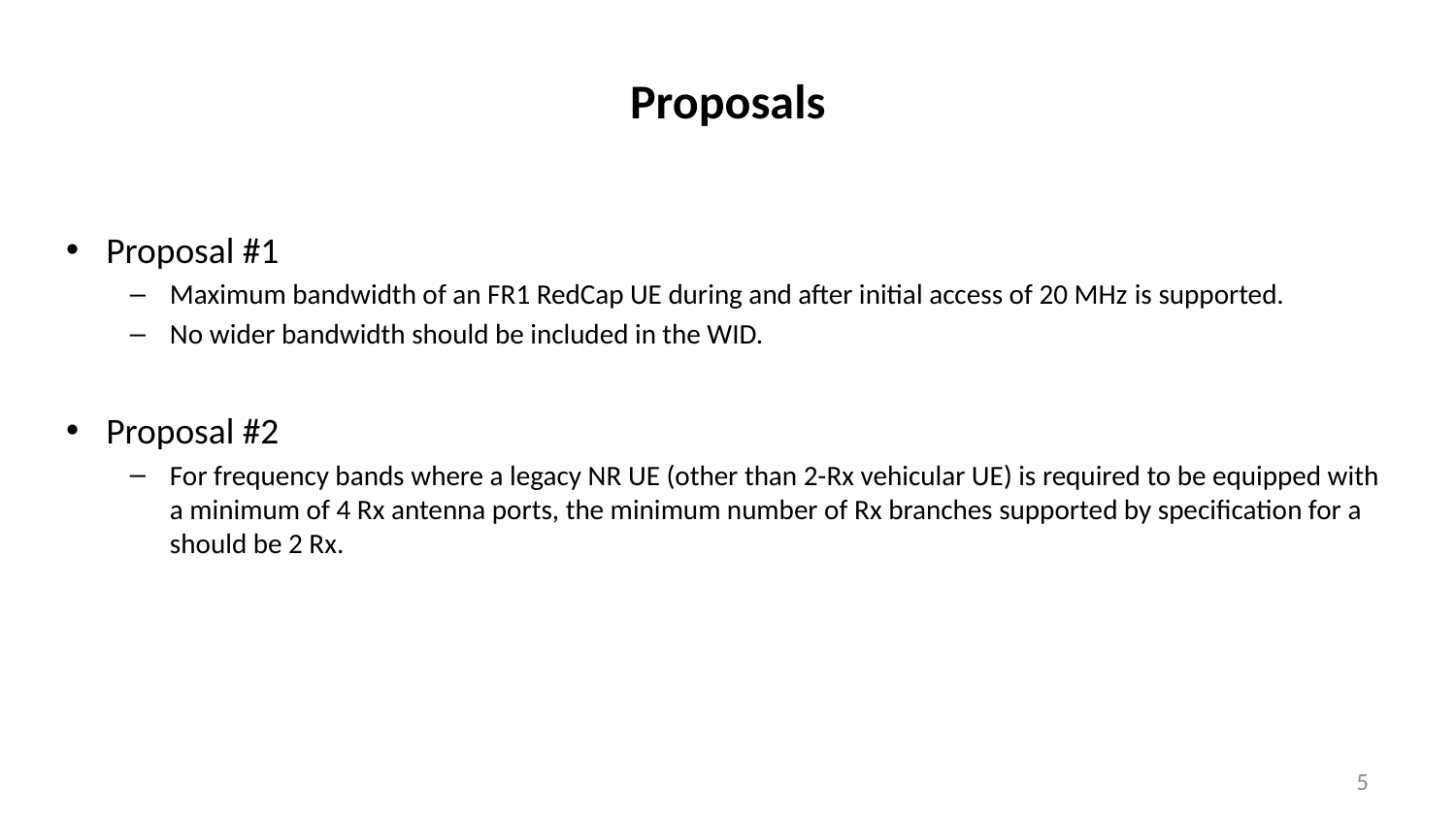

# Proposals

Proposal #1
Maximum bandwidth of an FR1 RedCap UE during and after initial access of 20 MHz is supported.
No wider bandwidth should be included in the WID.

Proposal #2
For frequency bands where a legacy NR UE (other than 2-Rx vehicular UE) is required to be equipped with a minimum of 4 Rx antenna ports, the minimum number of Rx branches supported by specification for a should be 2 Rx.
5